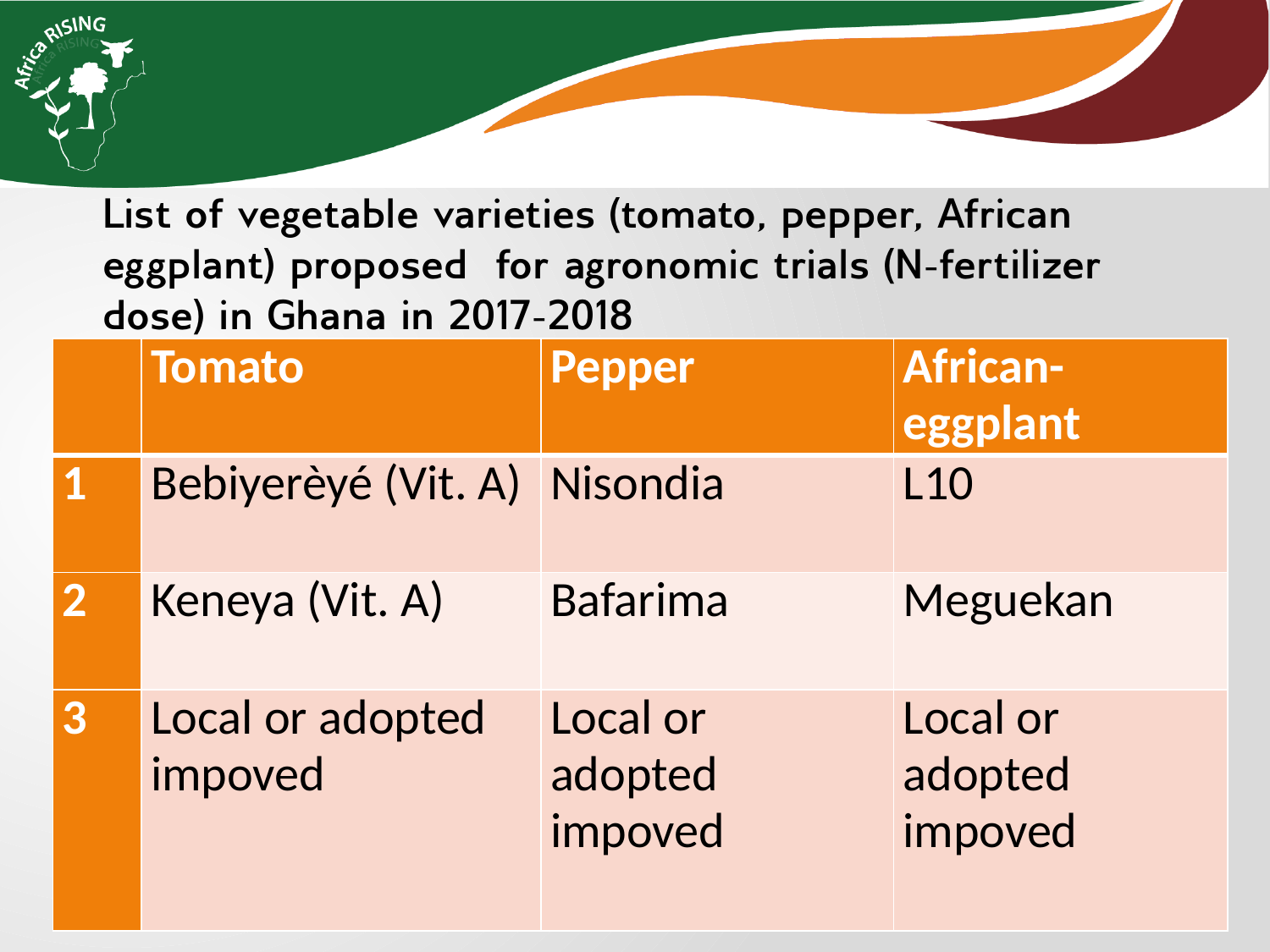

List of vegetable varieties (tomato, pepper, African eggplant) proposed  for agronomic trials (N-fertilizer dose) in Ghana in 2017-2018
|  | Tomato | Pepper | African-eggplant |
| --- | --- | --- | --- |
| 1 | Bebiyerèyé (Vit. A) | Nisondia | L10 |
| 2 | Keneya (Vit. A) | Bafarima | Meguekan |
| 3 | Local or adopted impoved | Local or adopted impoved | Local or adopted impoved |